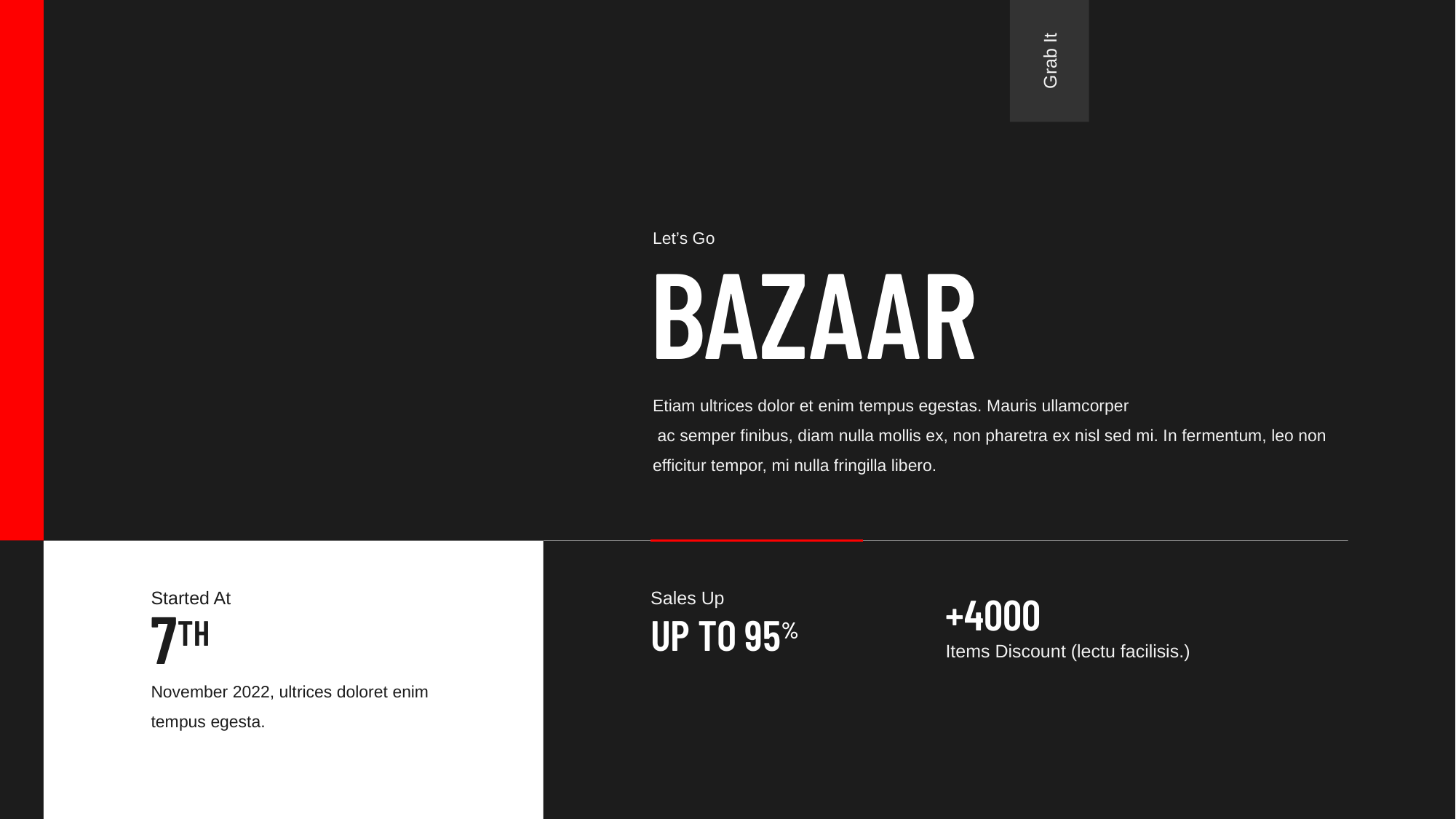

Grab It
Let’s Go
BAZAAR
Etiam ultrices dolor et enim tempus egestas. Mauris ullamcorper
 ac semper finibus, diam nulla mollis ex, non pharetra ex nisl sed mi. In fermentum, leo non efficitur tempor, mi nulla fringilla libero.
Sales Up
Started At
+4000
7TH
UP TO 95%
Items Discount (lectu facilisis.)
November 2022, ultrices doloret enim tempus egesta.